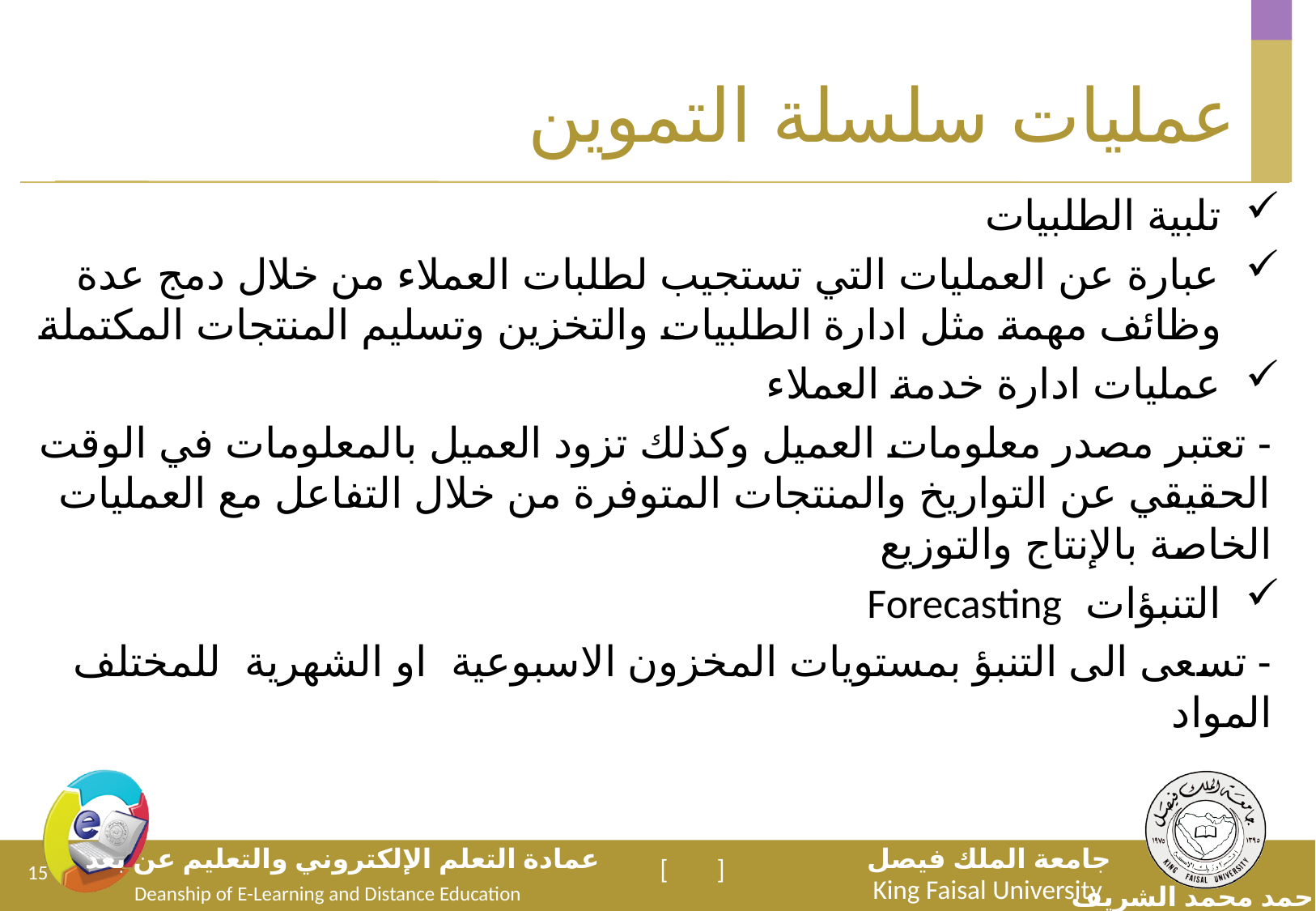

# عمليات سلسلة التموين
تلبية الطلبيات
عبارة عن العمليات التي تستجيب لطلبات العملاء من خلال دمج عدة وظائف مهمة مثل ادارة الطلبيات والتخزين وتسليم المنتجات المكتملة
عمليات ادارة خدمة العملاء
- تعتبر مصدر معلومات العميل وكذلك تزود العميل بالمعلومات في الوقت الحقيقي عن التواريخ والمنتجات المتوفرة من خلال التفاعل مع العمليات الخاصة بالإنتاج والتوزيع
التنبؤات  Forecasting
- تسعى الى التنبؤ بمستويات المخزون الاسبوعية  او الشهرية  للمختلف المواد

15